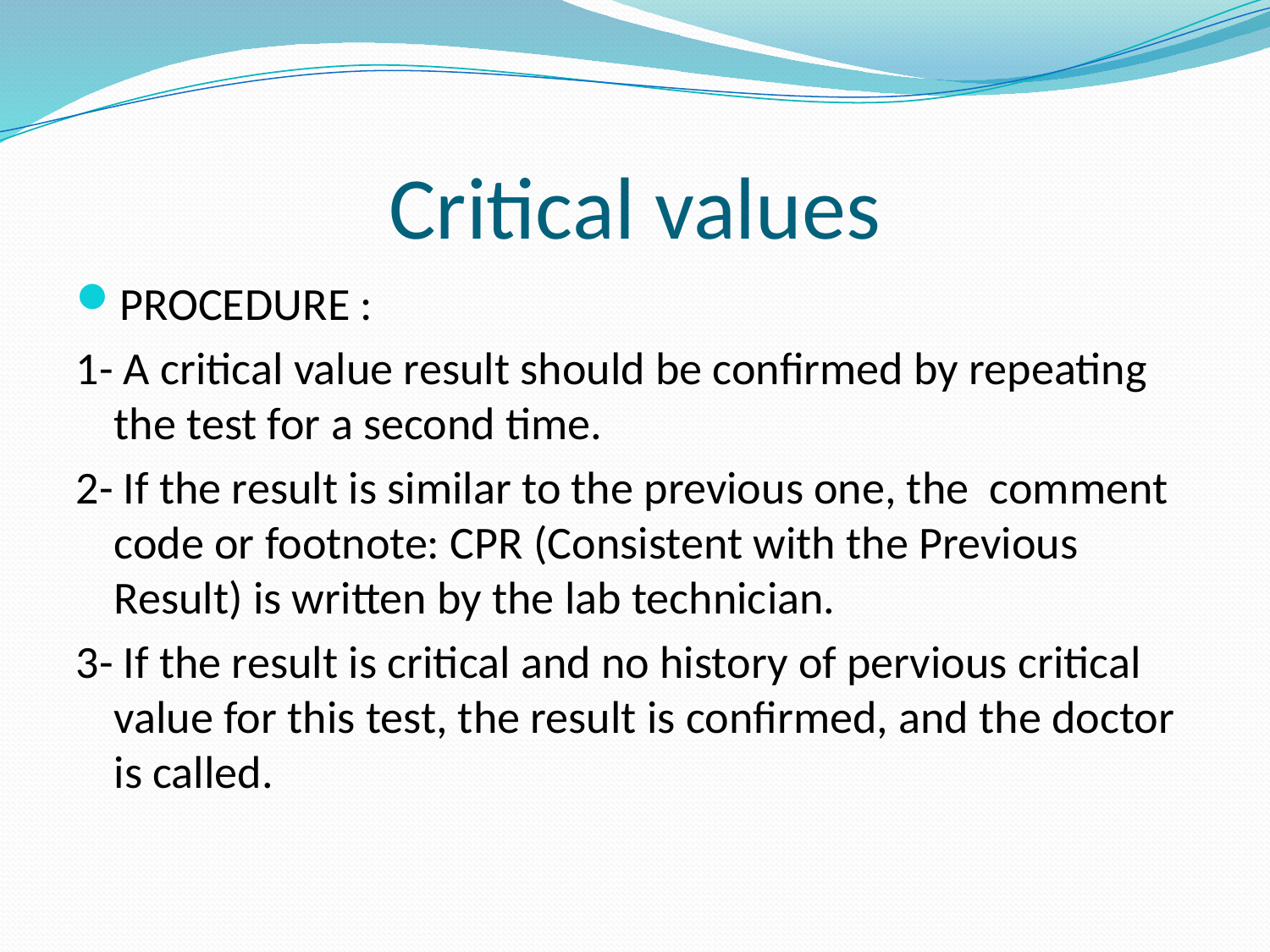

# Critical values
PROCEDURE :
1- A critical value result should be confirmed by repeating the test for a second time.
2- If the result is similar to the previous one, the  comment code or footnote: CPR (Consistent with the Previous Result) is written by the lab technician.
3- If the result is critical and no history of pervious critical value for this test, the result is confirmed, and the doctor is called.